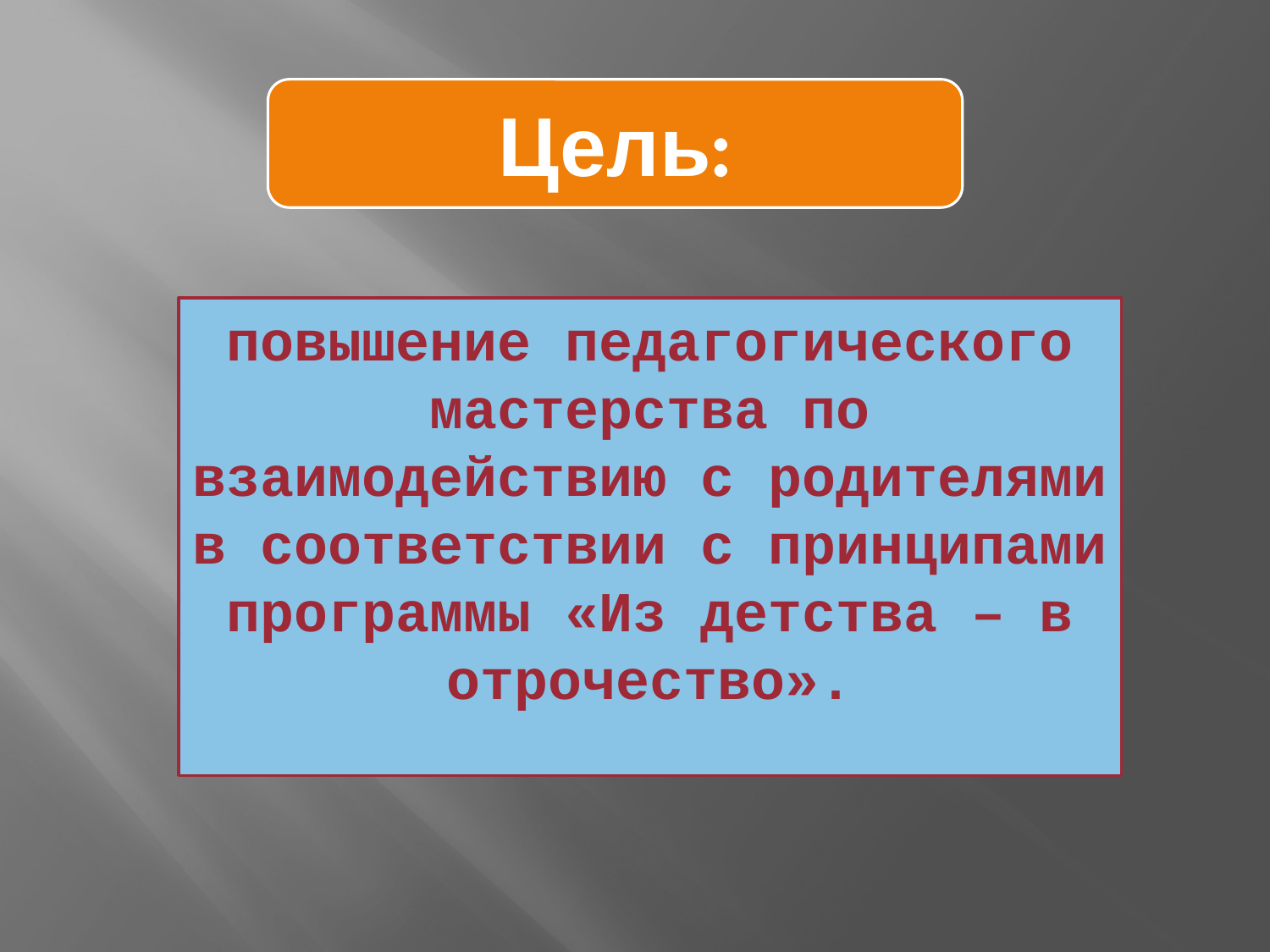

Цель:
повышение педагогического мастерства по взаимодействию с родителями в соответствии с принципами программы «Из детства – в отрочество».